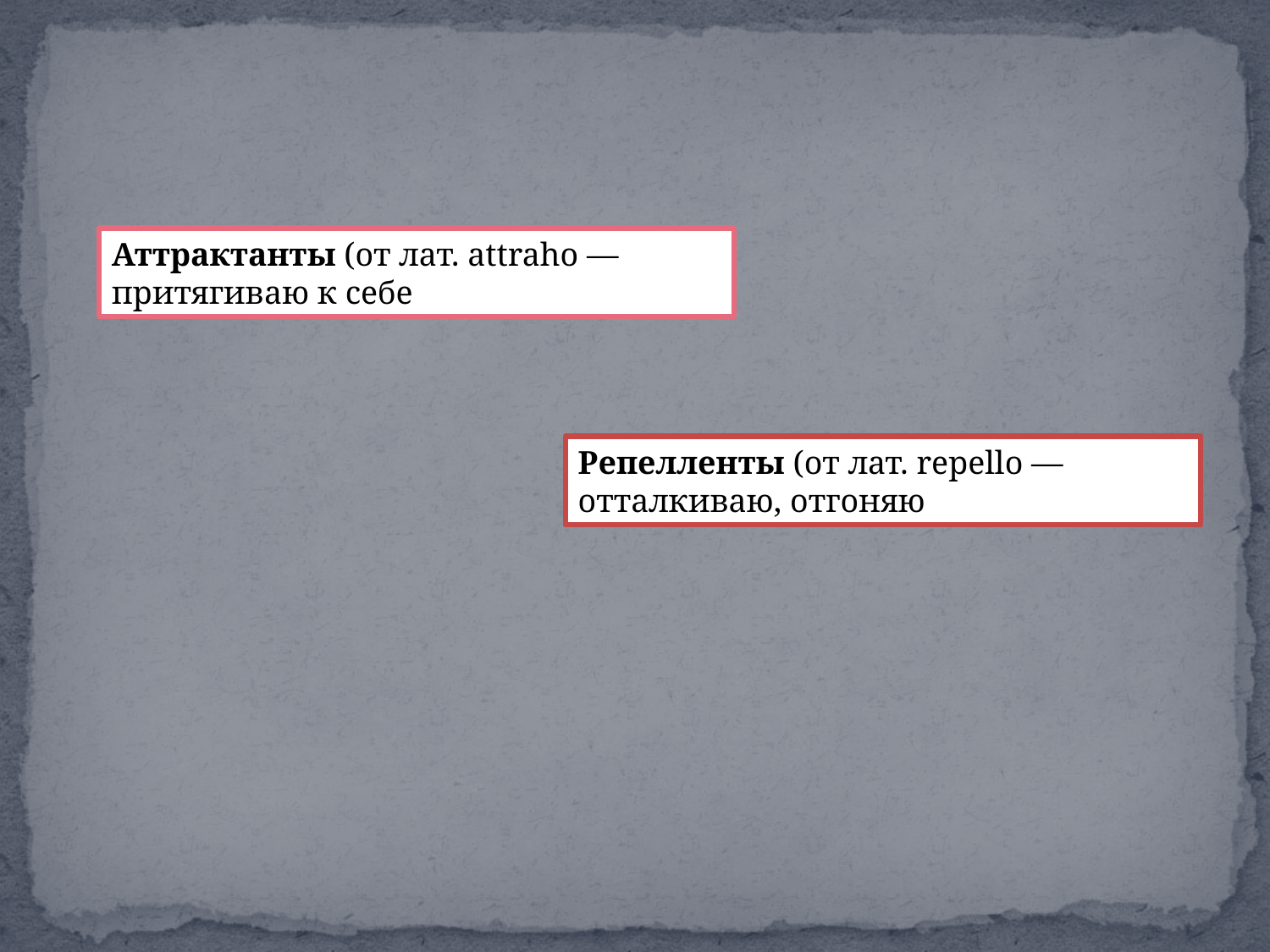

Аттрактанты (от лат. attraho — притягиваю к себе
Репелленты (от лат. repello — отталкиваю, отгоняю